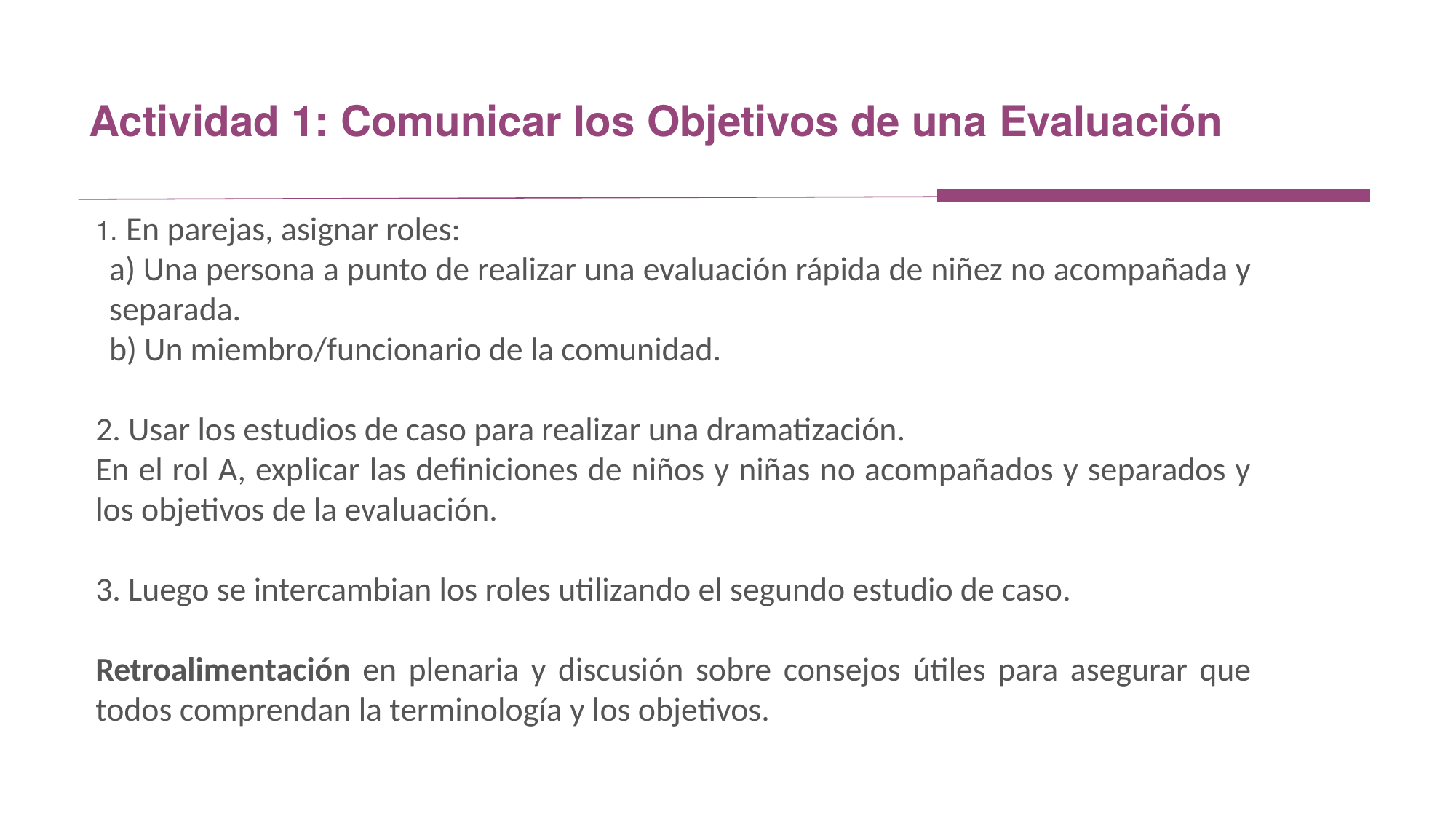

# Actividad 1: Comunicar los Objetivos de una Evaluación
1. En parejas, asignar roles:
a) Una persona a punto de realizar una evaluación rápida de niñez no acompañada y separada.
b) Un miembro/funcionario de la comunidad.

2. Usar los estudios de caso para realizar una dramatización.
En el rol A, explicar las definiciones de niños y niñas no acompañados y separados y los objetivos de la evaluación.

3. Luego se intercambian los roles utilizando el segundo estudio de caso.

Retroalimentación en plenaria y discusión sobre consejos útiles para asegurar que todos comprendan la terminología y los objetivos.